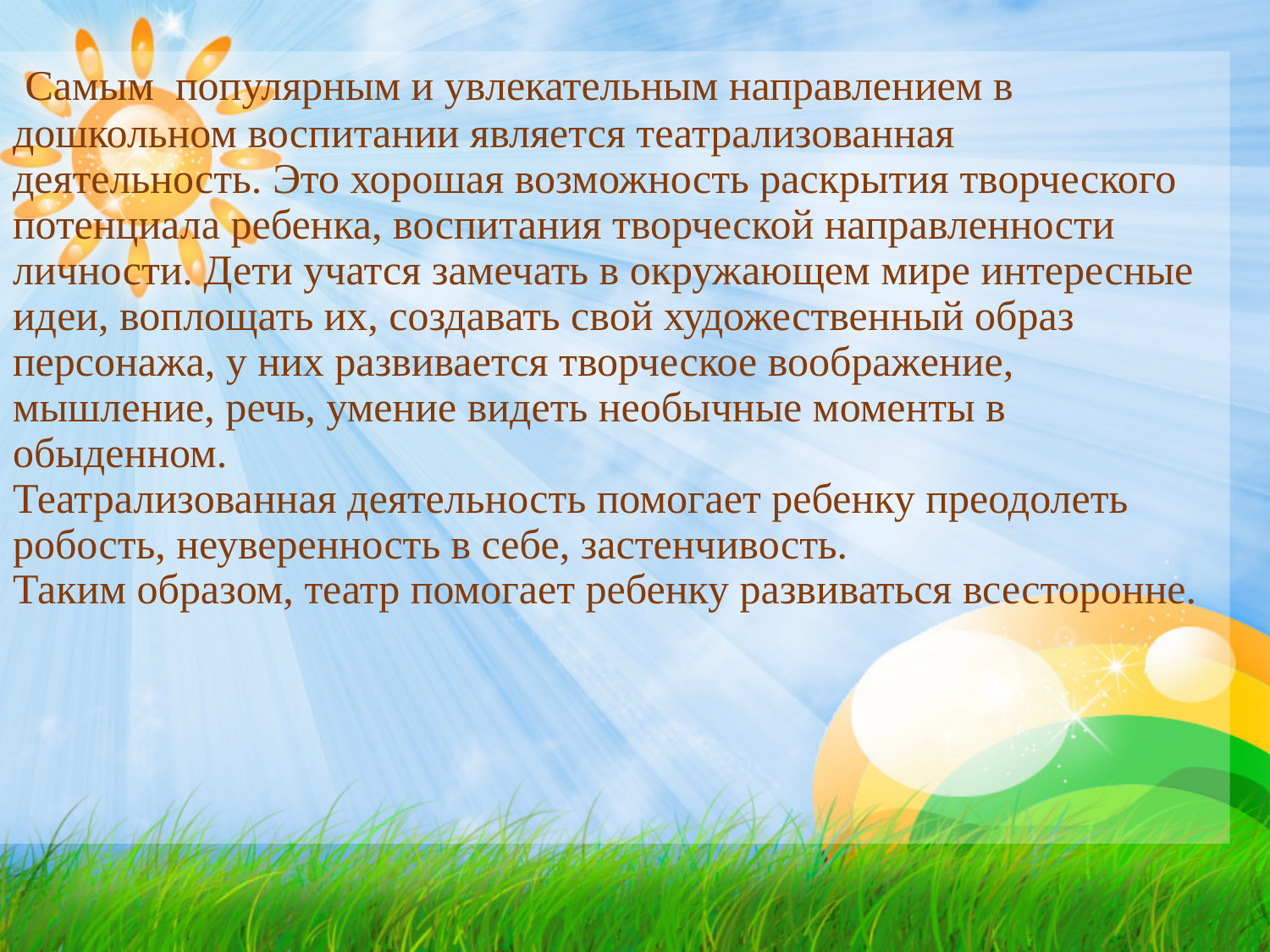

Самым  популярным и увлекательным направлением в дошкольном воспитании является театрализованная  деятельность. Это хорошая возможность раскрытия творческого потенциала ребенка, воспитания творческой направленности личности. Дети учатся замечать в окружающем мире интересные идеи, воплощать их, создавать свой художественный образ персонажа, у них развивается творческое воображение, мышление, речь, умение видеть необычные моменты в обыденном.
Театрализованная деятельность помогает ребенку преодолеть робость, неуверенность в себе, застенчивость.
Таким образом, театр помогает ребенку развиваться всесторонне.